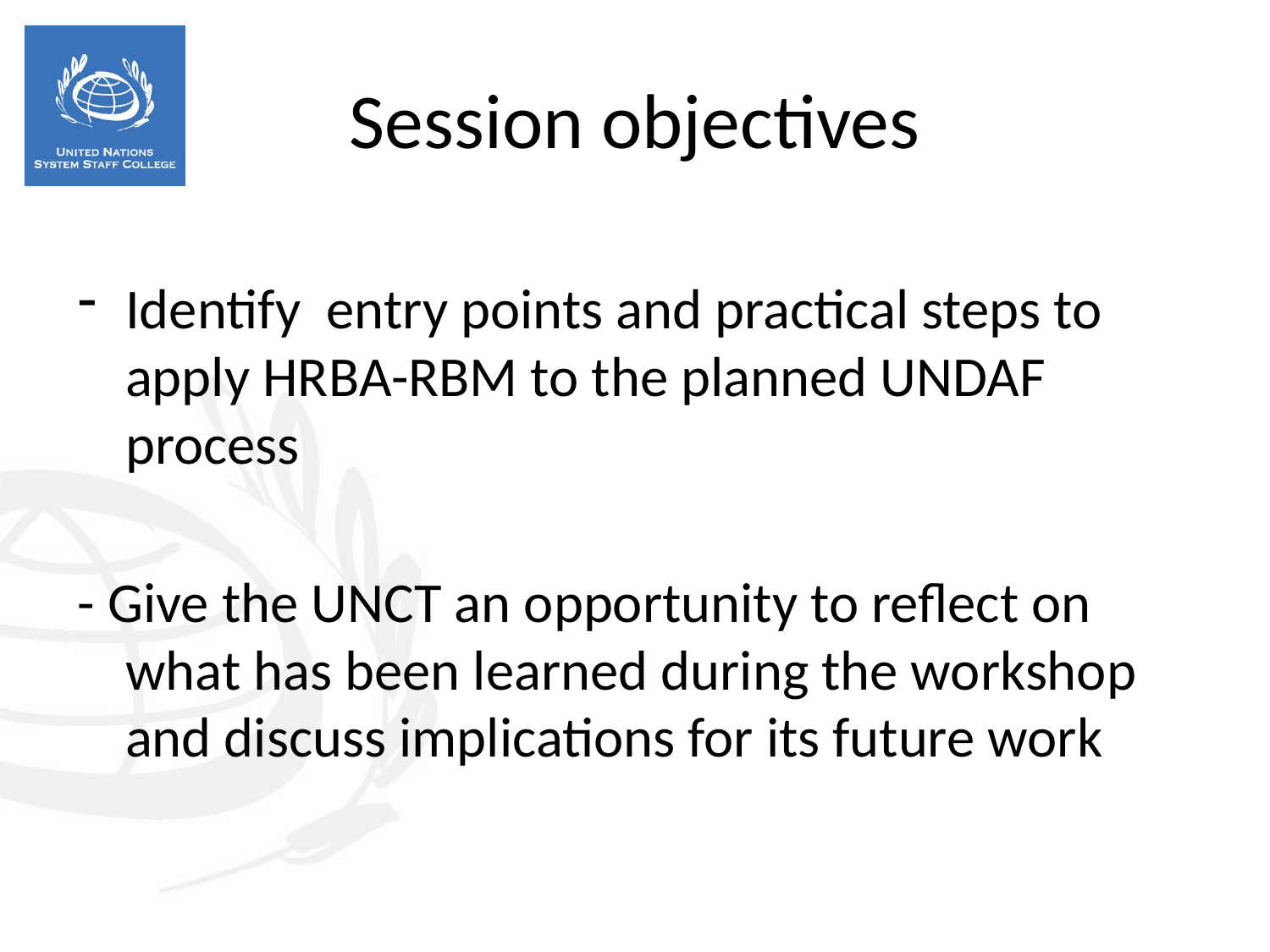

Session objectives
Identify  entry points and practical steps to apply HRBA-RBM to the planned UNDAF process

- Give the UNCT an opportunity to reflect on what has been learned during the workshop and discuss implications for its future work